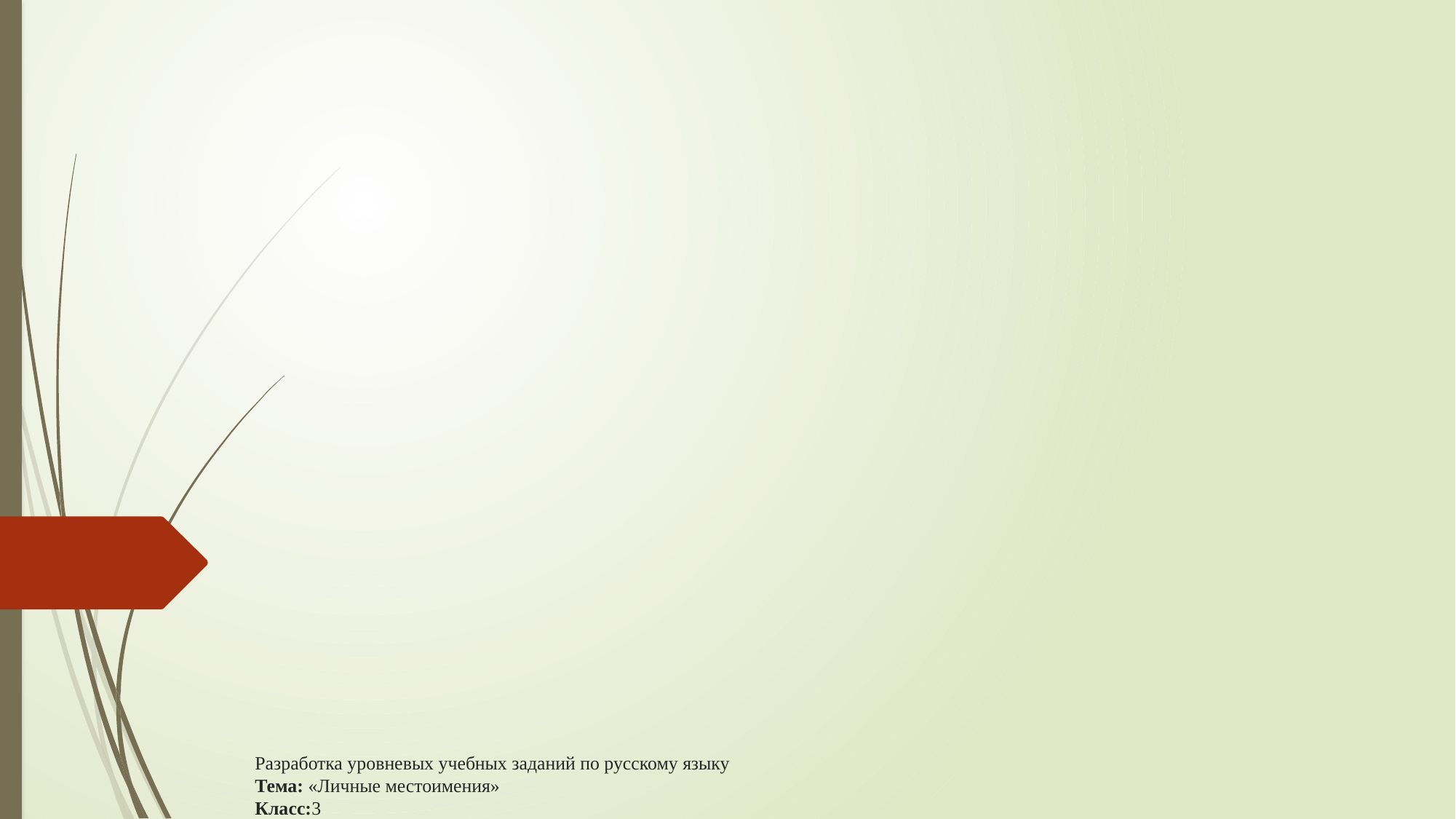

# Разработка уровневых учебных заданий по русскому языку Тема: «Личные местоимения» Класс:3 Цель: формирование знаний о личных местоимениях, как части речи.